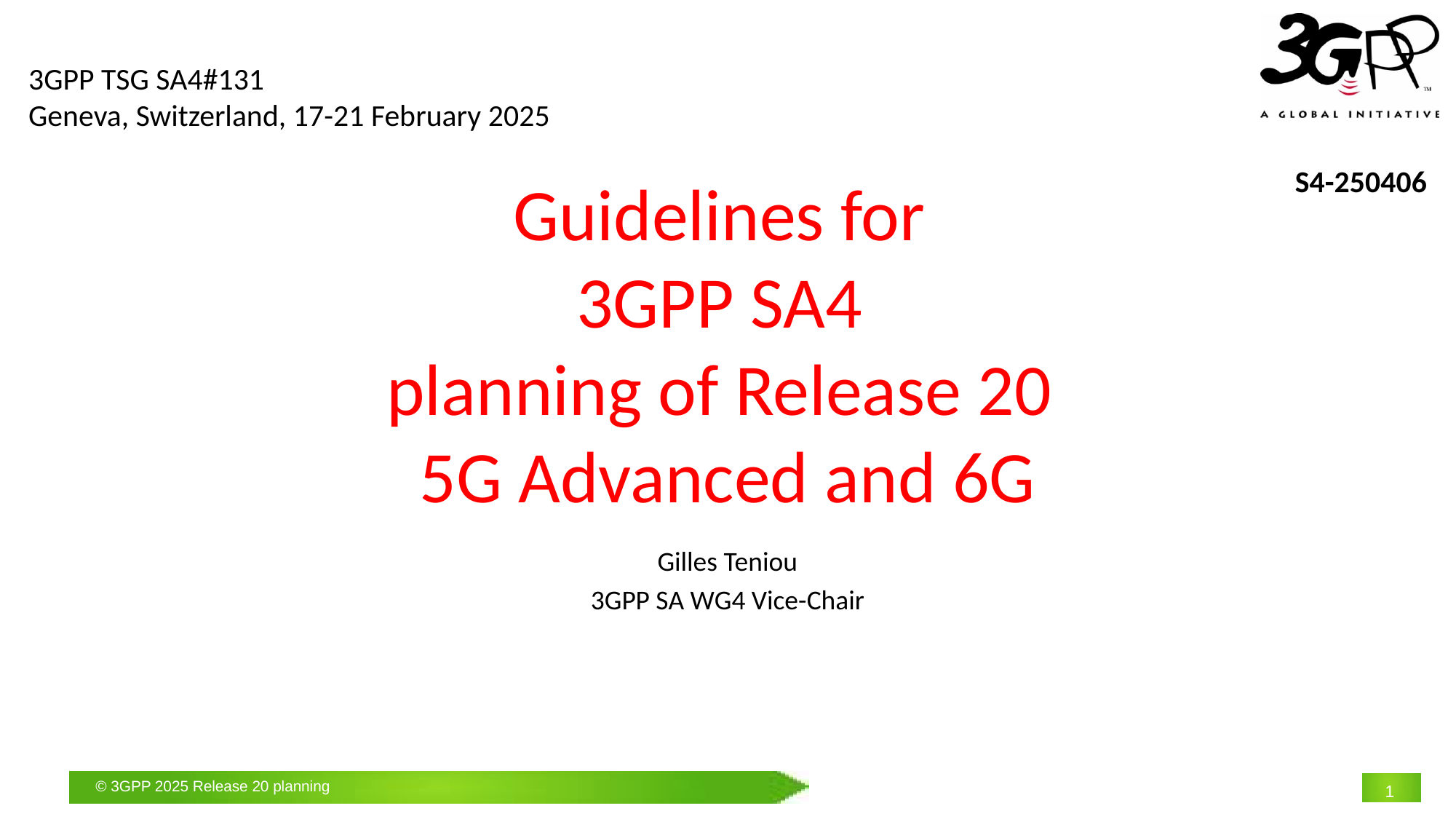

3GPP TSG SA4#131
Geneva, Switzerland, 17-21 February 2025
S4-250406
# Guidelines for 3GPP SA4 planning of Release 20 5G Advanced and 6G
Gilles Teniou
3GPP SA WG4 Vice-Chair
1